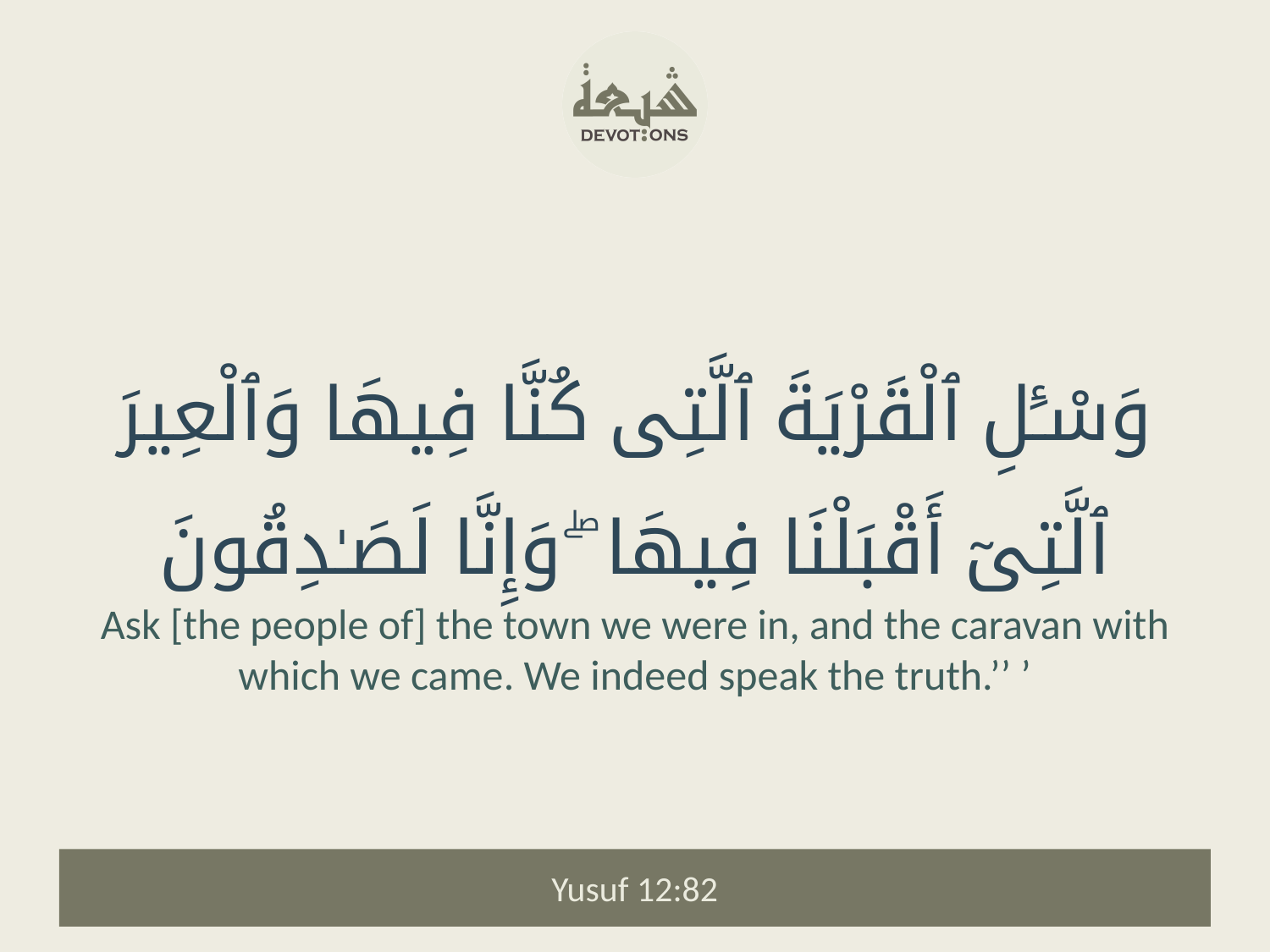

وَسْـَٔلِ ٱلْقَرْيَةَ ٱلَّتِى كُنَّا فِيهَا وَٱلْعِيرَ ٱلَّتِىٓ أَقْبَلْنَا فِيهَا ۖ وَإِنَّا لَصَـٰدِقُونَ
Ask [the people of] the town we were in, and the caravan with which we came. We indeed speak the truth.’’ ’
Yusuf 12:82